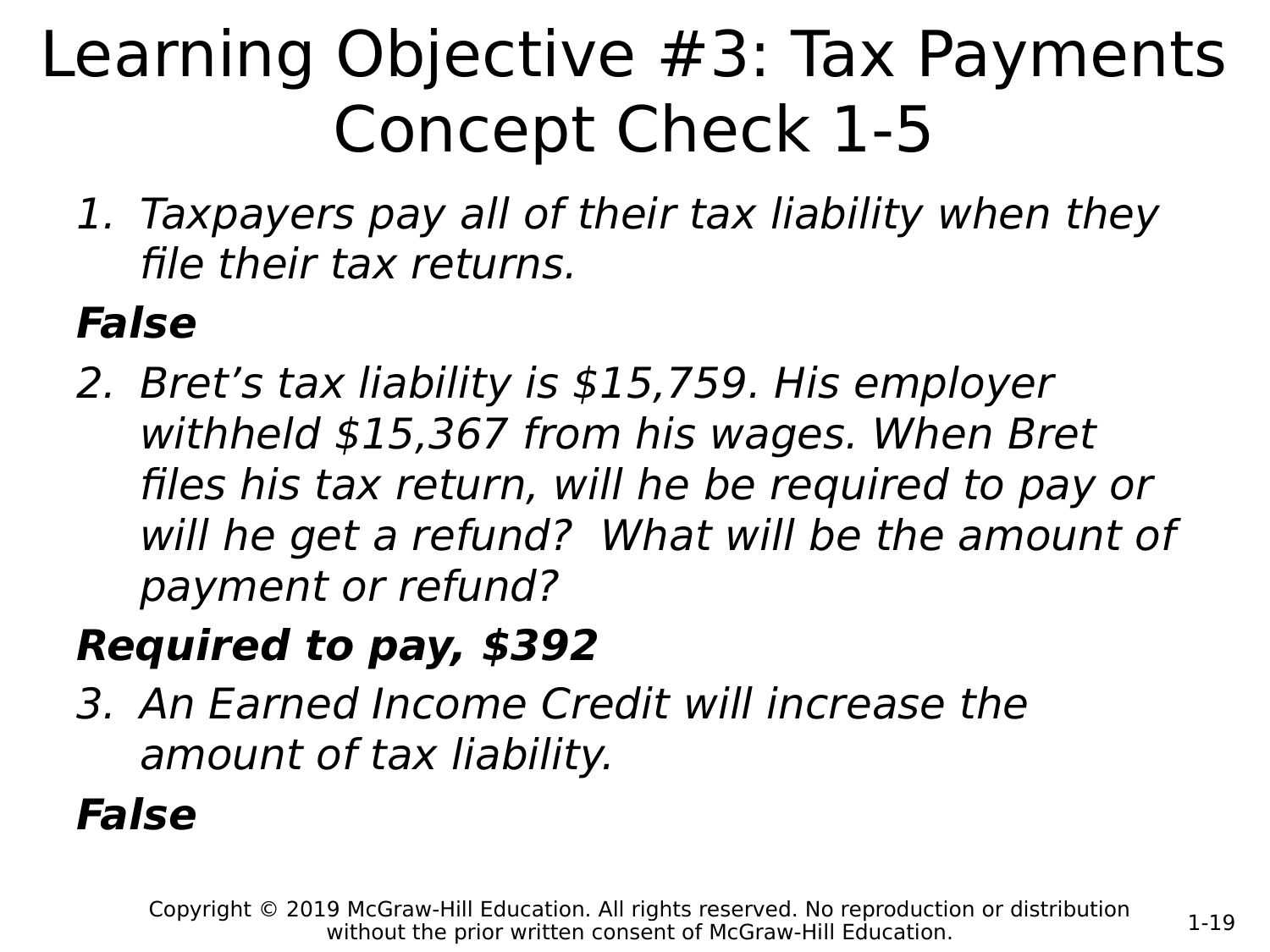

Learning Objective #3: Tax Payments
Concept Check 1-5
Taxpayers pay all of their tax liability when they file their tax returns.
False
Bret’s tax liability is $15,759. His employer withheld $15,367 from his wages. When Bret files his tax return, will he be required to pay or will he get a refund?  What will be the amount of payment or refund?
Required to pay, $392
An Earned Income Credit will increase the amount of tax liability.
False